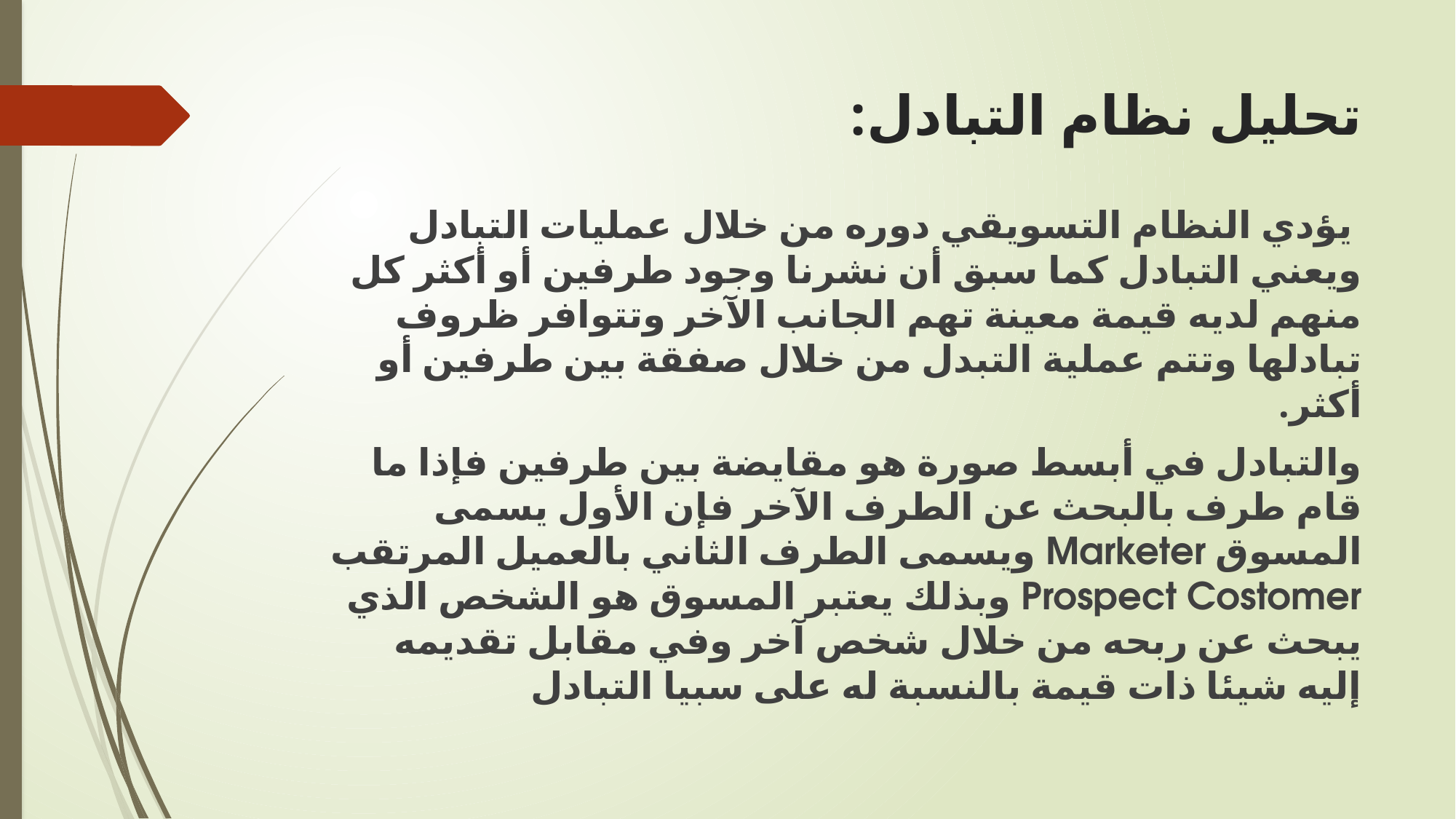

# تحليل نظام التبادل:
 يؤدي النظام التسويقي دوره من خلال عمليات التبادل ويعني التبادل كما سبق أن نشرنا وجود طرفين أو أكثر كل منهم لديه قيمة معينة تهم الجانب الآخر وتتوافر ظروف تبادلها وتتم عملية التبدل من خلال صفقة بين طرفين أو أكثر.
والتبادل في أبسط صورة هو مقايضة بين طرفين فإذا ما قام طرف بالبحث عن الطرف الآخر فإن الأول يسمى المسوق Marketer ويسمى الطرف الثاني بالعميل المرتقب Prospect Costomer وبذلك يعتبر المسوق هو الشخص الذي يبحث عن ربحه من خلال شخص آخر وفي مقابل تقديمه إليه شيئا ذات قيمة بالنسبة له على سبيا التبادل